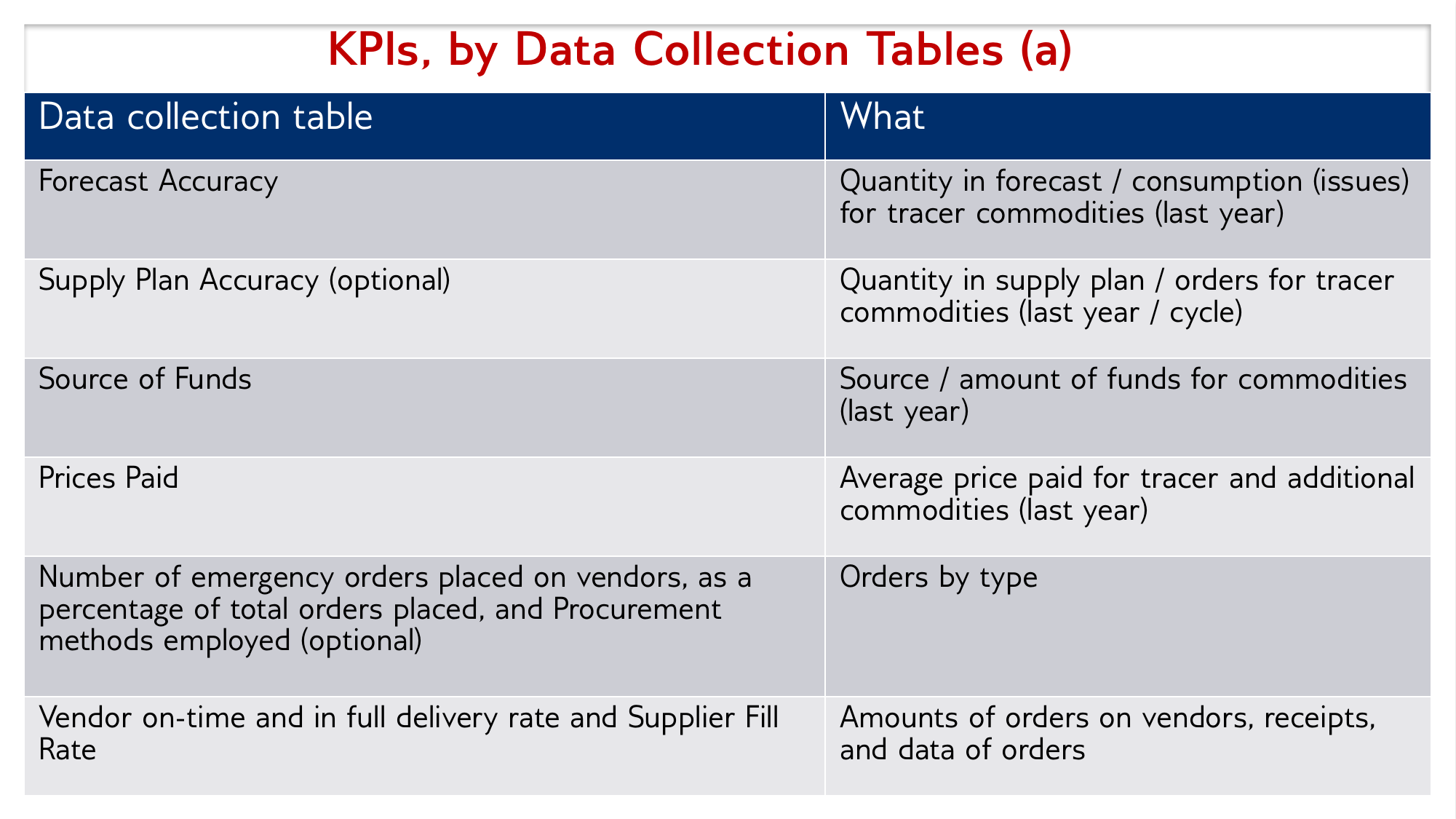

# KPIs, by Data Collection Tables (a)
| Data collection table | What |
| --- | --- |
| Forecast Accuracy | Quantity in forecast / consumption (issues) for tracer commodities (last year) |
| Supply Plan Accuracy (optional) | Quantity in supply plan / orders for tracer commodities (last year / cycle) |
| Source of Funds | Source / amount of funds for commodities (last year) |
| Prices Paid | Average price paid for tracer and additional commodities (last year) |
| Number of emergency orders placed on vendors, as a percentage of total orders placed, and Procurement methods employed (optional) | Orders by type |
| Vendor on-time and in full delivery rate and Supplier Fill Rate | Amounts of orders on vendors, receipts, and data of orders |
11